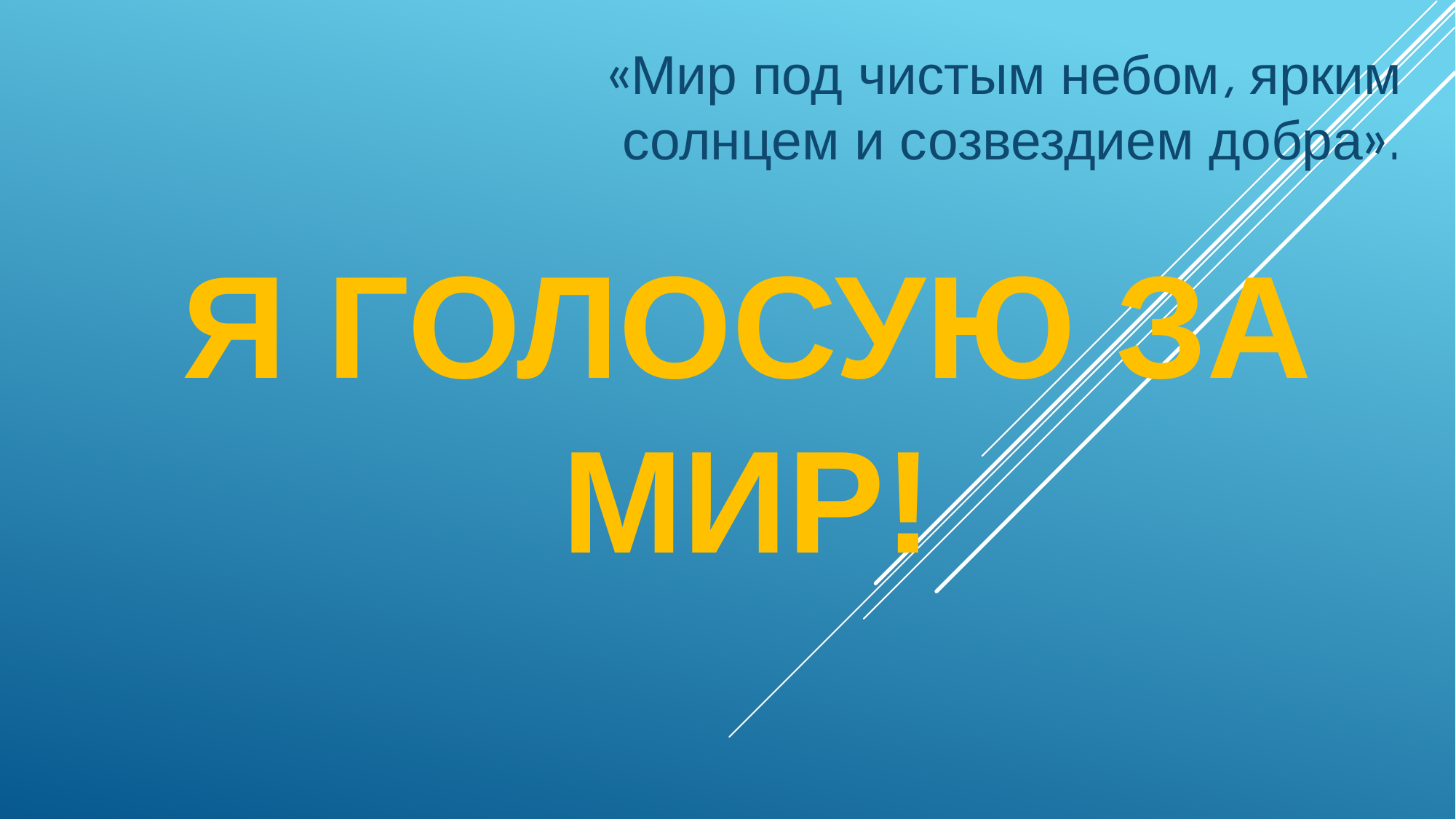

«Мир под чистым небом, ярким солнцем и созвездием добра».

# Я голосую за мир!